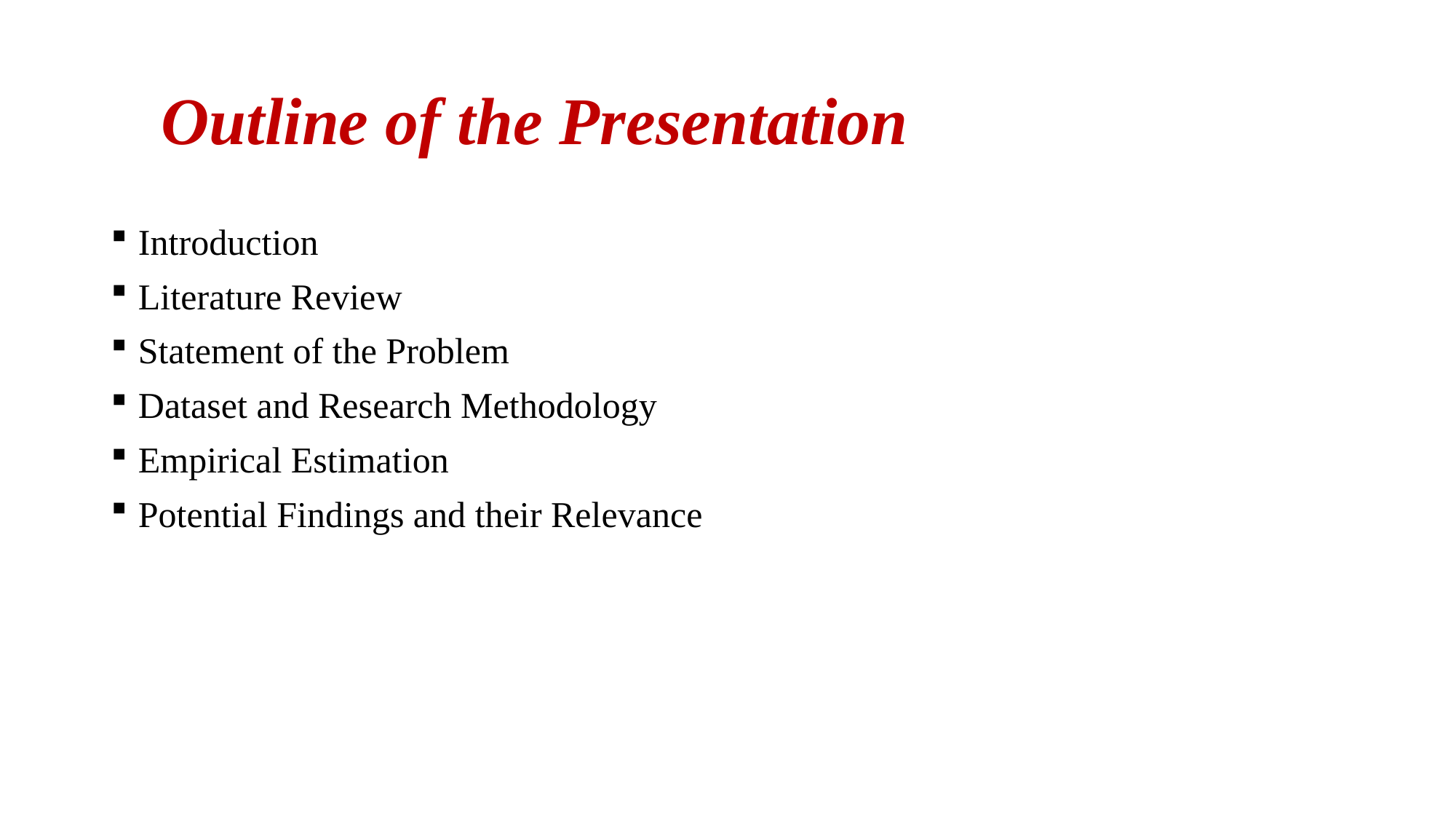

# Outline of the Presentation
Introduction
Literature Review
Statement of the Problem
Dataset and Research Methodology
Empirical Estimation
Potential Findings and their Relevance